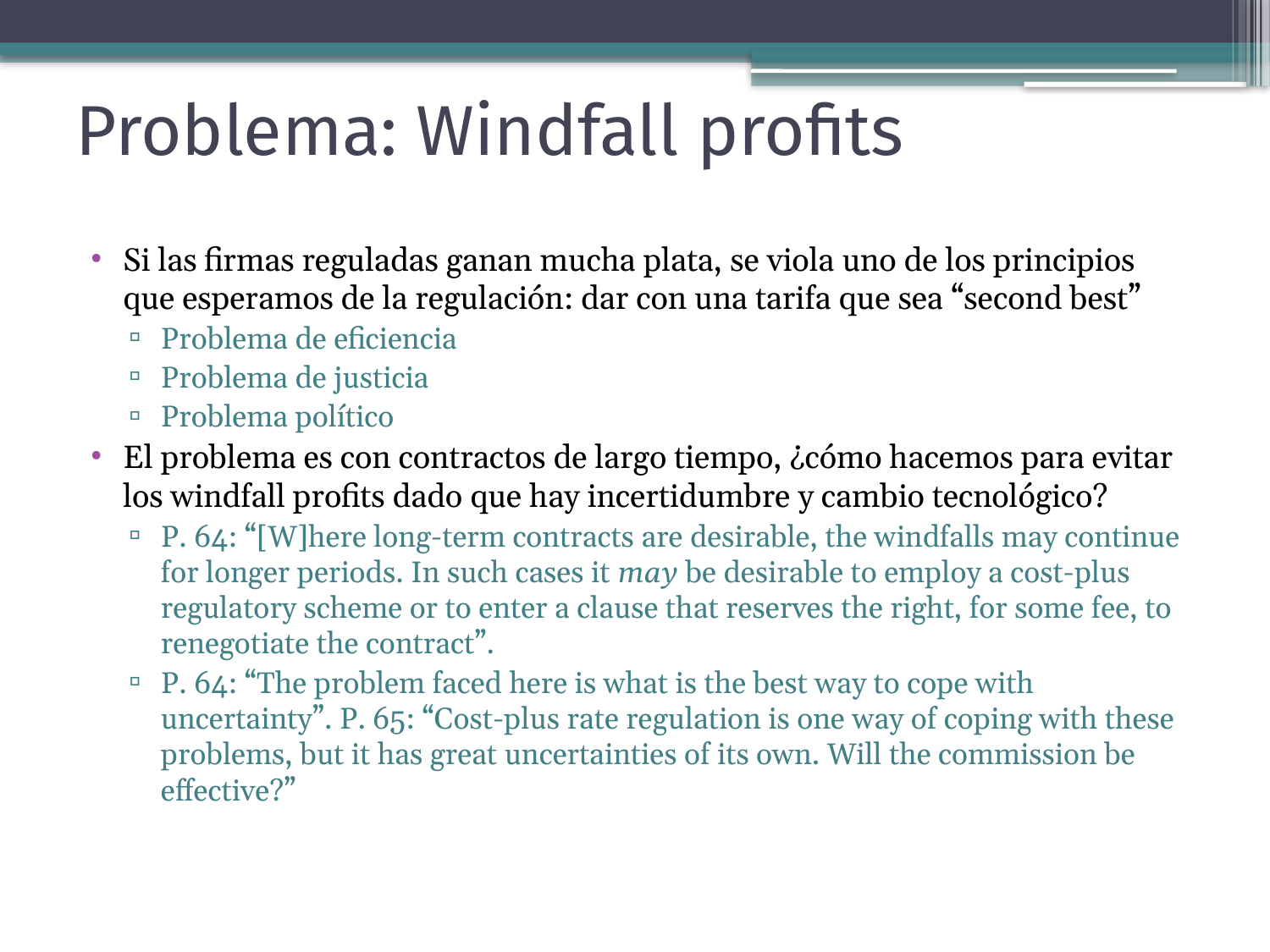

# Problema: Windfall profits
Si las firmas reguladas ganan mucha plata, se viola uno de los principios que esperamos de la regulación: dar con una tarifa que sea “second best”
Problema de eficiencia
Problema de justicia
Problema político
El problema es con contractos de largo tiempo, ¿cómo hacemos para evitar los windfall profits dado que hay incertidumbre y cambio tecnológico?
P. 64: “[W]here long-term contracts are desirable, the windfalls may continue for longer periods. In such cases it may be desirable to employ a cost-plus regulatory scheme or to enter a clause that reserves the right, for some fee, to renegotiate the contract”.
P. 64: “The problem faced here is what is the best way to cope with uncertainty”. P. 65: “Cost-plus rate regulation is one way of coping with these problems, but it has great uncertainties of its own. Will the commission be effective?”